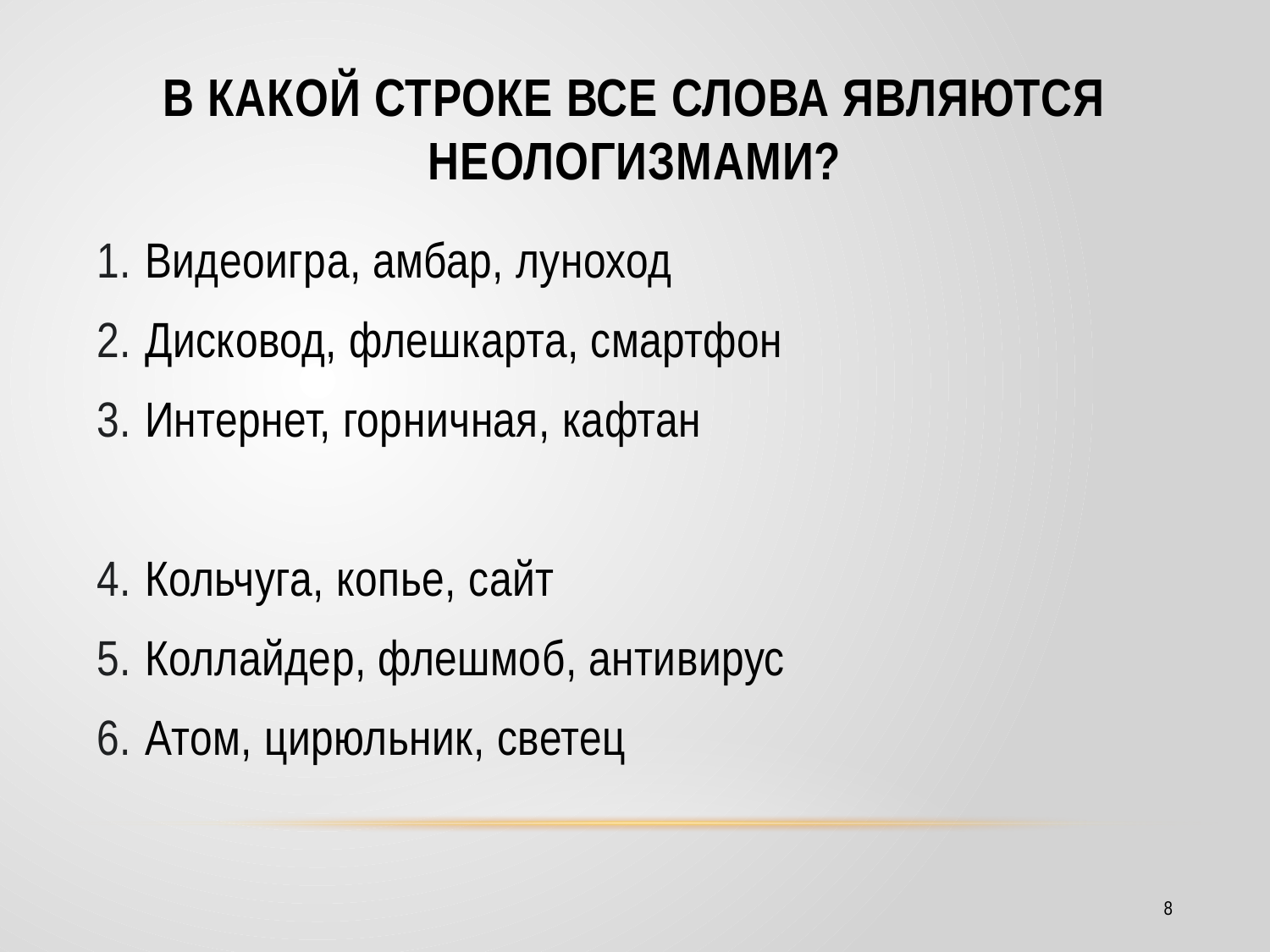

# В какой строке все слова являются неологизмами?
Видеоигра, амбар, луноход
Дисковод, флешкарта, смартфон
Интернет, горничная, кафтан

Кольчуга, копье, сайт
Коллайдер, флешмоб, антивирус
Атом, цирюльник, светец
8